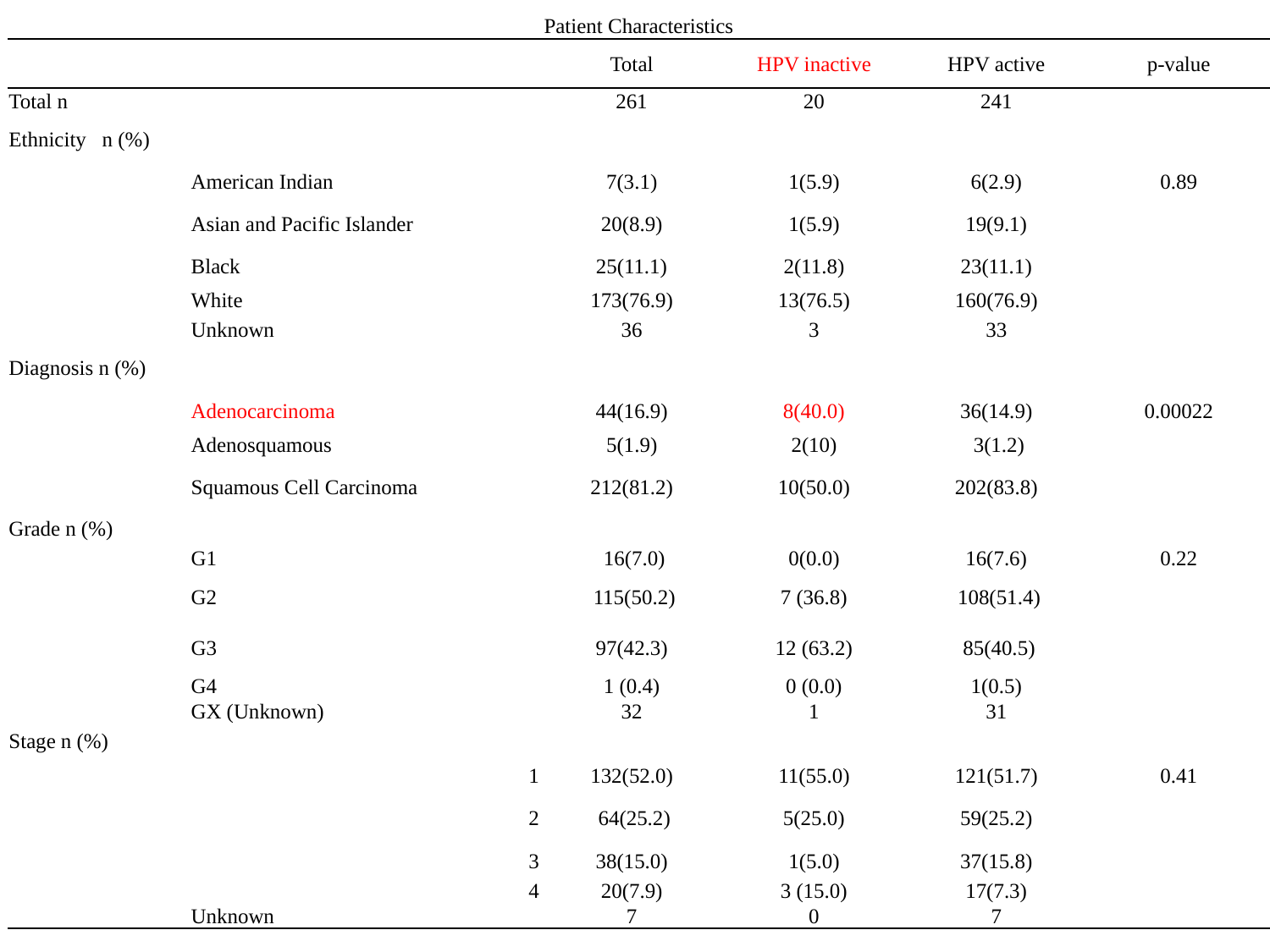

| Patient Characteristics |  |  |  |  |  |
| --- | --- | --- | --- | --- | --- |
|  |  | Total | HPV inactive | HPV active | p-value |
| Total n |  | 261 | 20 | 241 |  |
| Ethnicity n (%) |  |  |  |  |  |
|  | American Indian | 7(3.1) | 1(5.9) | 6(2.9) | 0.89 |
|  | Asian and Pacific Islander | 20(8.9) | 1(5.9) | 19(9.1) |  |
|  | Black | 25(11.1) | 2(11.8) | 23(11.1) |  |
|  | White | 173(76.9) | 13(76.5) | 160(76.9) |  |
|  | Unknown | 36 | 3 | 33 |  |
| Diagnosis n (%) |  |  |  |  |  |
|  | Adenocarcinoma | 44(16.9) | 8(40.0) | 36(14.9) | 0.00022 |
|  | Adenosquamous | 5(1.9) | 2(10) | 3(1.2) |  |
|  | Squamous Cell Carcinoma | 212(81.2) | 10(50.0) | 202(83.8) |  |
| Grade n (%) |  |  |  |  |  |
|  | G1 | 16(7.0) | 0(0.0) | 16(7.6) | 0.22 |
|  | G2 | 115(50.2) | 7 (36.8) | 108(51.4) |  |
|  | G3 | 97(42.3) | 12 (63.2) | 85(40.5) |  |
|  | G4 | 1 (0.4) | 0 (0.0) | 1(0.5) |  |
|  | GX (Unknown) | 32 | 1 | 31 |  |
| Stage n (%) |  |  |  |  |  |
|  | 1 | 132(52.0) | 11(55.0) | 121(51.7) | 0.41 |
|  | 2 | 64(25.2) | 5(25.0) | 59(25.2) |  |
|  | 3 | 38(15.0) | 1(5.0) | 37(15.8) |  |
|  | 4 | 20(7.9) | 3 (15.0) | 17(7.3) |  |
|  | Unknown | 7 | 0 | 7 |  |